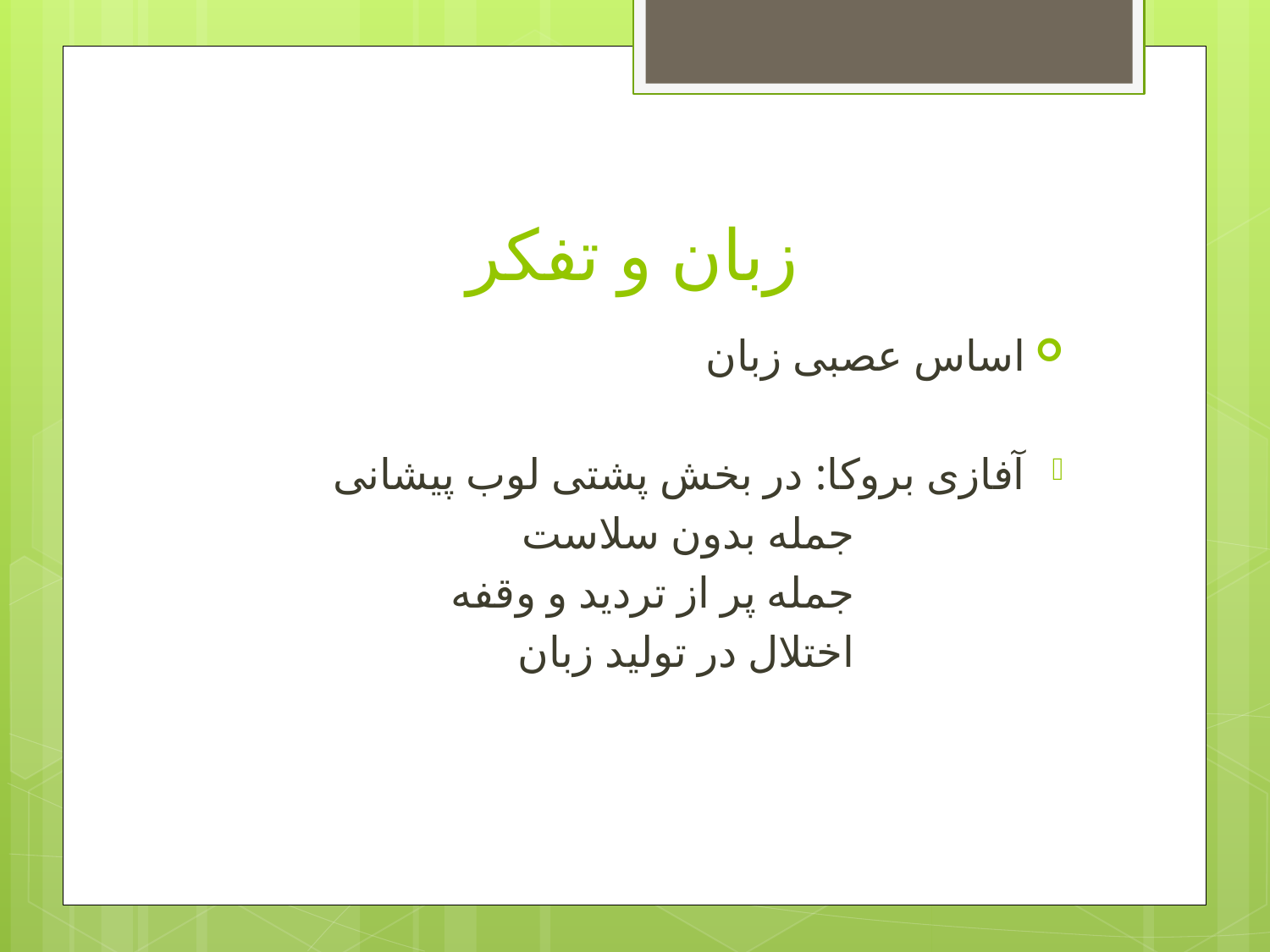

# زبان و تفکر
اساس عصبی زبان

آفازی بروکا: در بخش پشتی لوب پیشانی
                   جمله بدون سلاست
                   جمله پر از تردید و وقفه
                   اختلال در تولید زبان